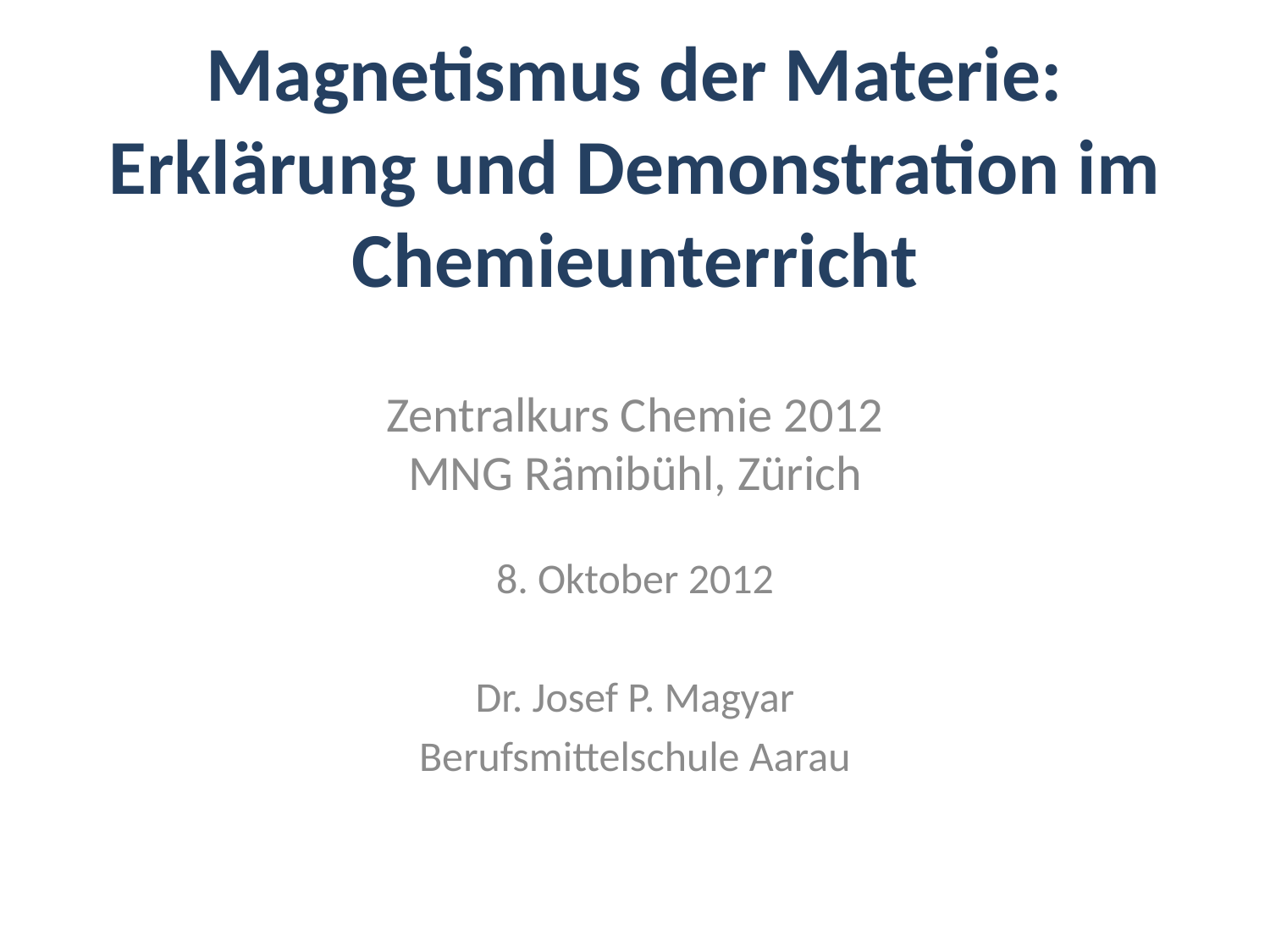

# Magnetismus der Materie: Erklärung und Demonstration im Chemieunterricht
Zentralkurs Chemie 2012
MNG Rämibühl, Zürich

8. Oktober 2012

Dr. Josef P. Magyar
Berufsmittelschule Aarau